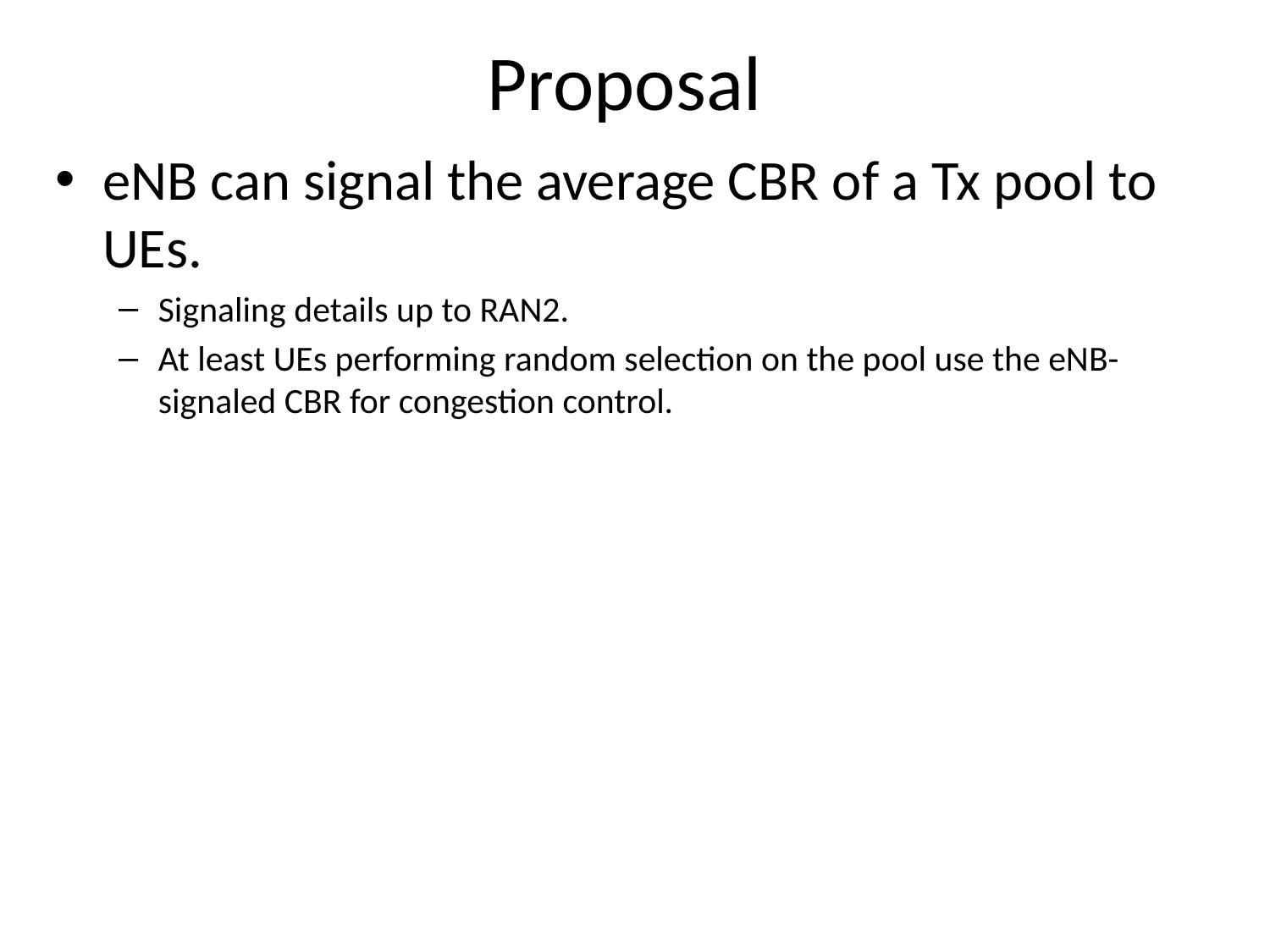

# Proposal
eNB can signal the average CBR of a Tx pool to UEs.
Signaling details up to RAN2.
At least UEs performing random selection on the pool use the eNB-signaled CBR for congestion control.